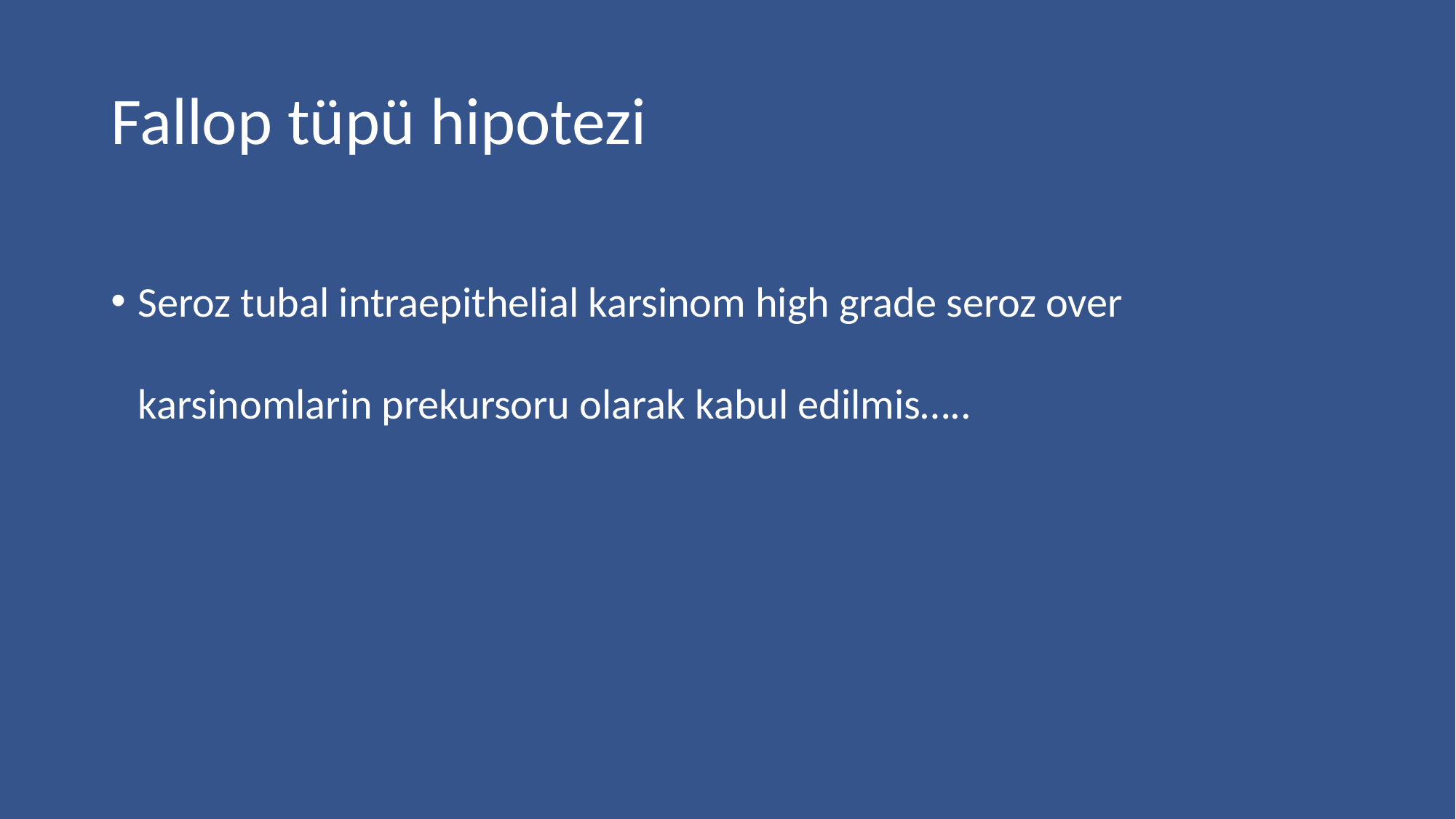

# Fallop tüpü hipotezi
Seroz tubal intraepithelial karsinom high grade seroz over karsinomlarin prekursoru olarak kabul edilmis…..